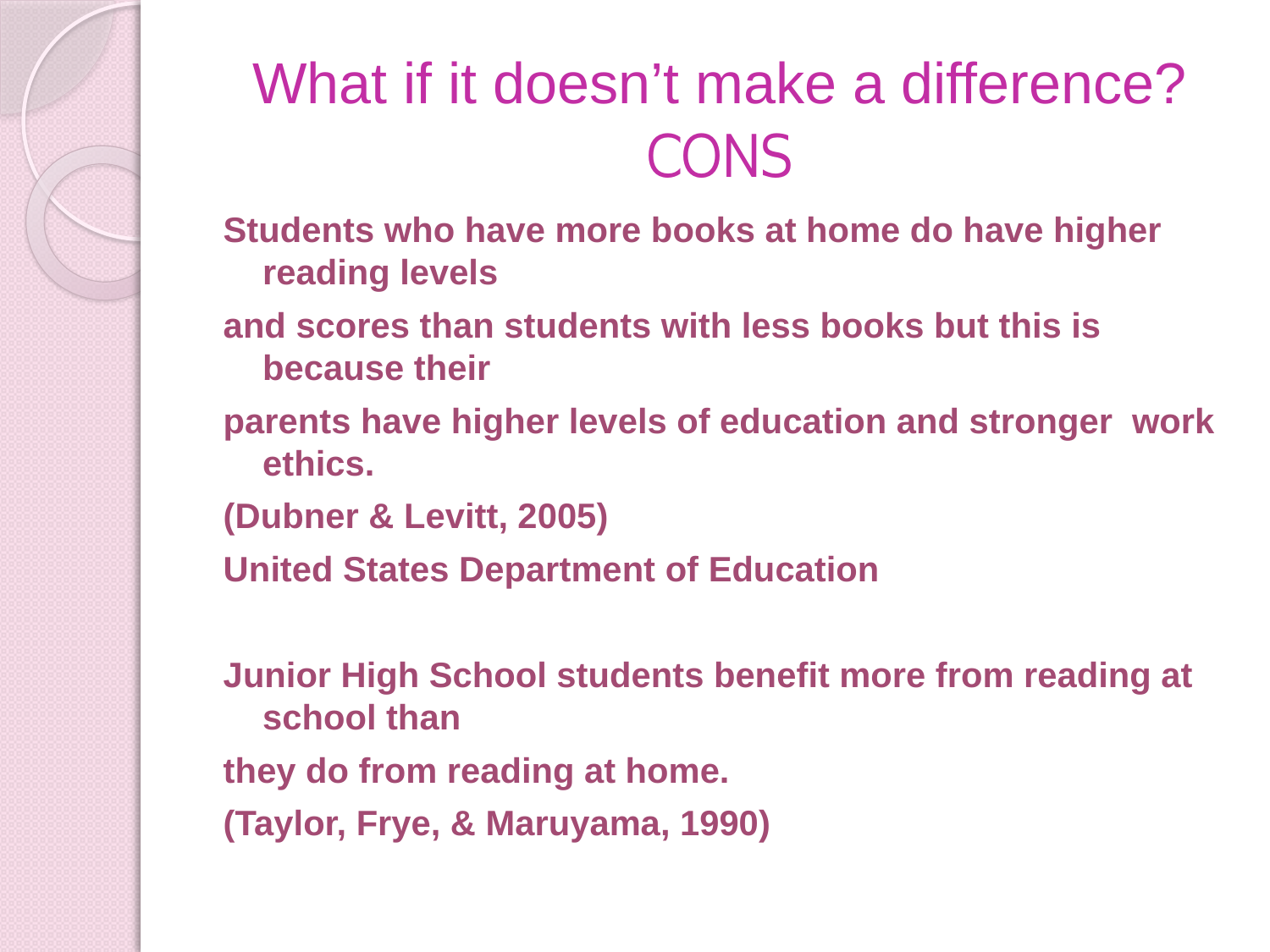

# What if it doesn’t make a difference? CONS
Students who have more books at home do have higher reading levels
and scores than students with less books but this is because their
parents have higher levels of education and stronger  work ethics.
(Dubner & Levitt, 2005)
United States Department of Education

Junior High School students benefit more from reading at school than
they do from reading at home.
(Taylor, Frye, & Maruyama, 1990)